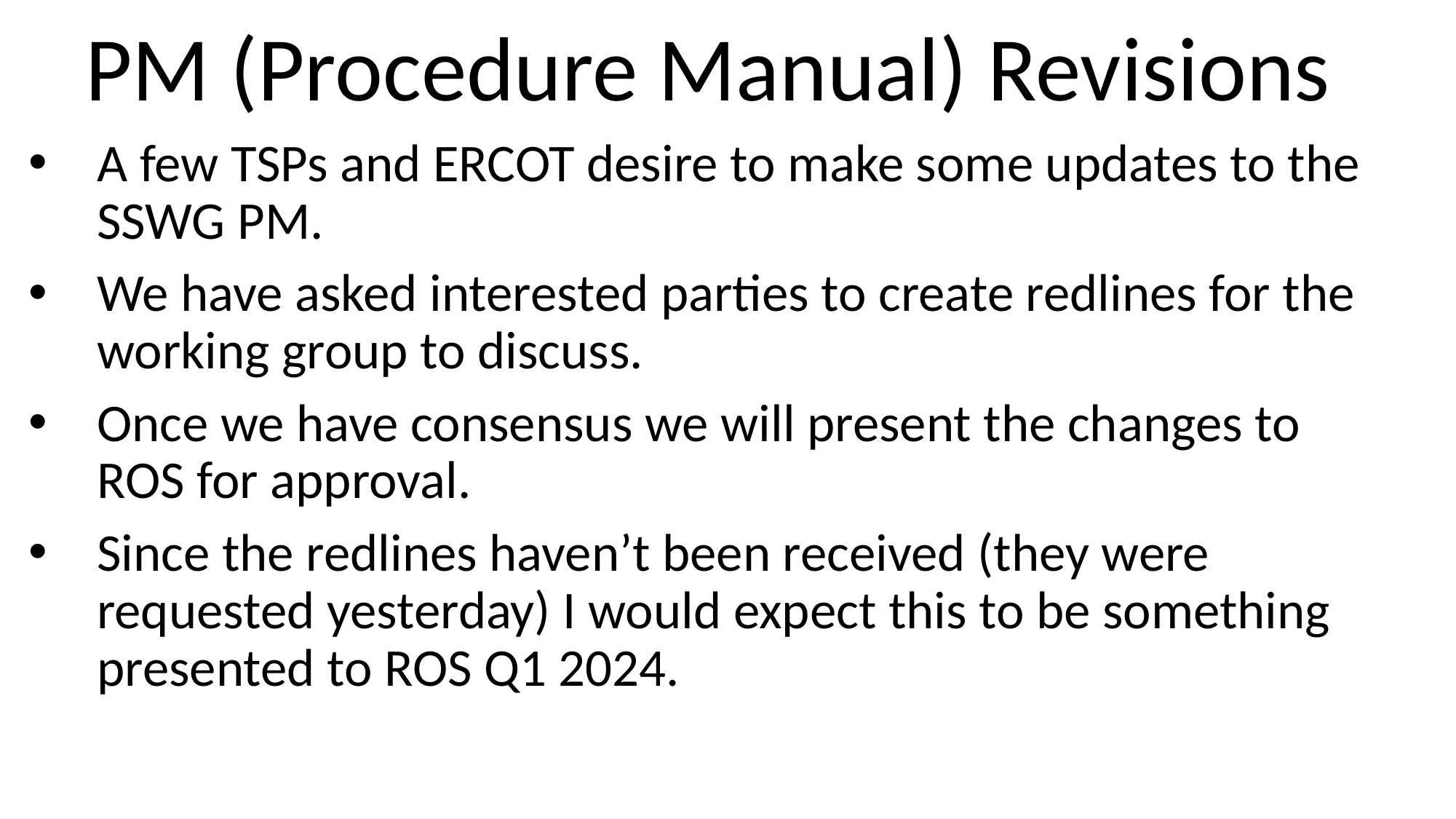

PM (Procedure Manual) Revisions
A few TSPs and ERCOT desire to make some updates to the SSWG PM.
We have asked interested parties to create redlines for the working group to discuss.
Once we have consensus we will present the changes to ROS for approval.
Since the redlines haven’t been received (they were requested yesterday) I would expect this to be something presented to ROS Q1 2024.